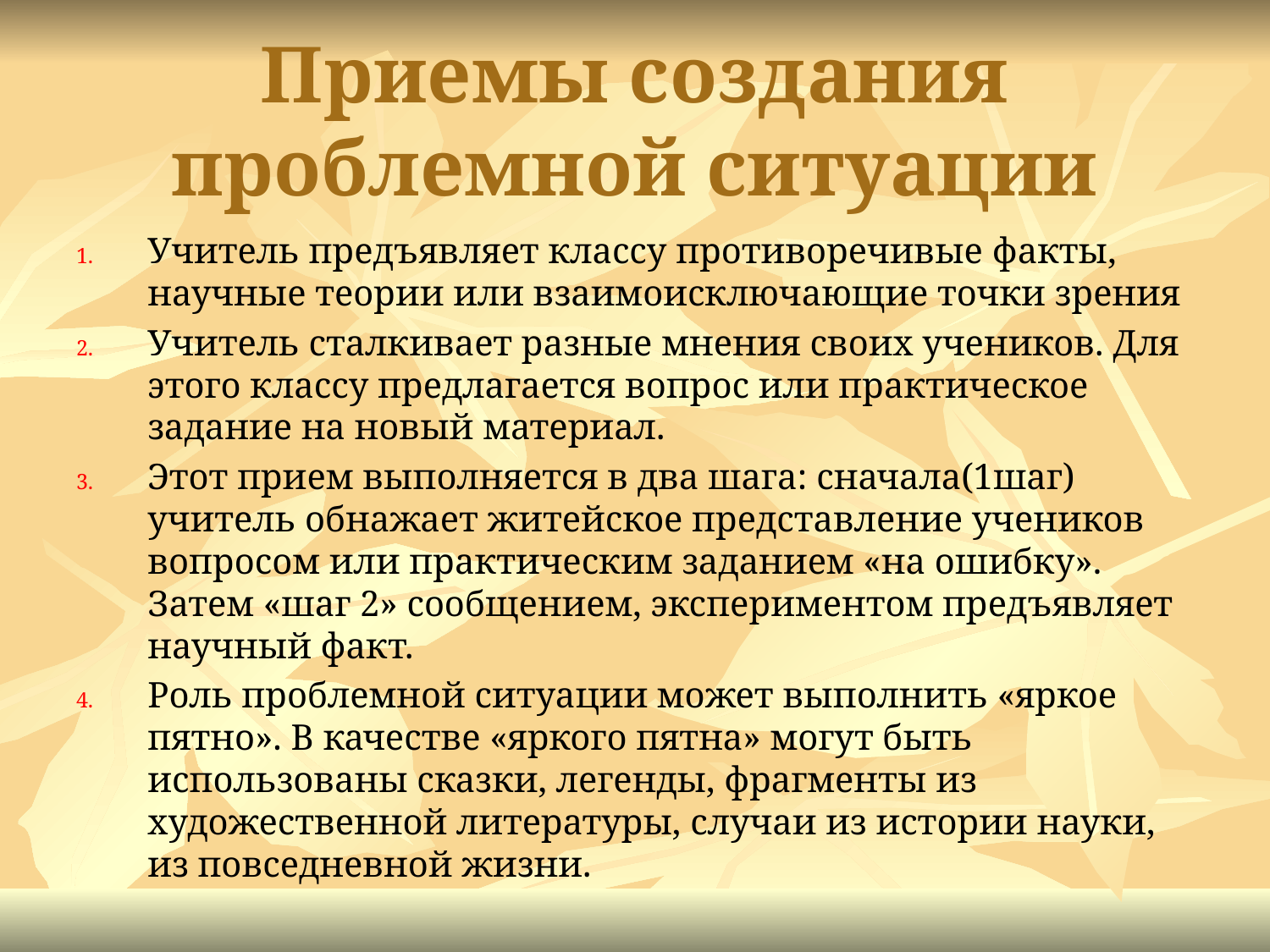

# Приемы создания проблемной ситуации
Учитель предъявляет классу противоречивые факты, научные теории или взаимоисключающие точки зрения
Учитель сталкивает разные мнения своих учеников. Для этого классу предлагается вопрос или практическое задание на новый материал.
Этот прием выполняется в два шага: сначала(1шаг) учитель обнажает житейское представление учеников вопросом или практическим заданием «на ошибку». Затем «шаг 2» сообщением, экспериментом предъявляет научный факт.
Роль проблемной ситуации может выполнить «яркое пятно». В качестве «яркого пятна» могут быть использованы сказки, легенды, фрагменты из художественной литературы, случаи из истории науки, из повседневной жизни.